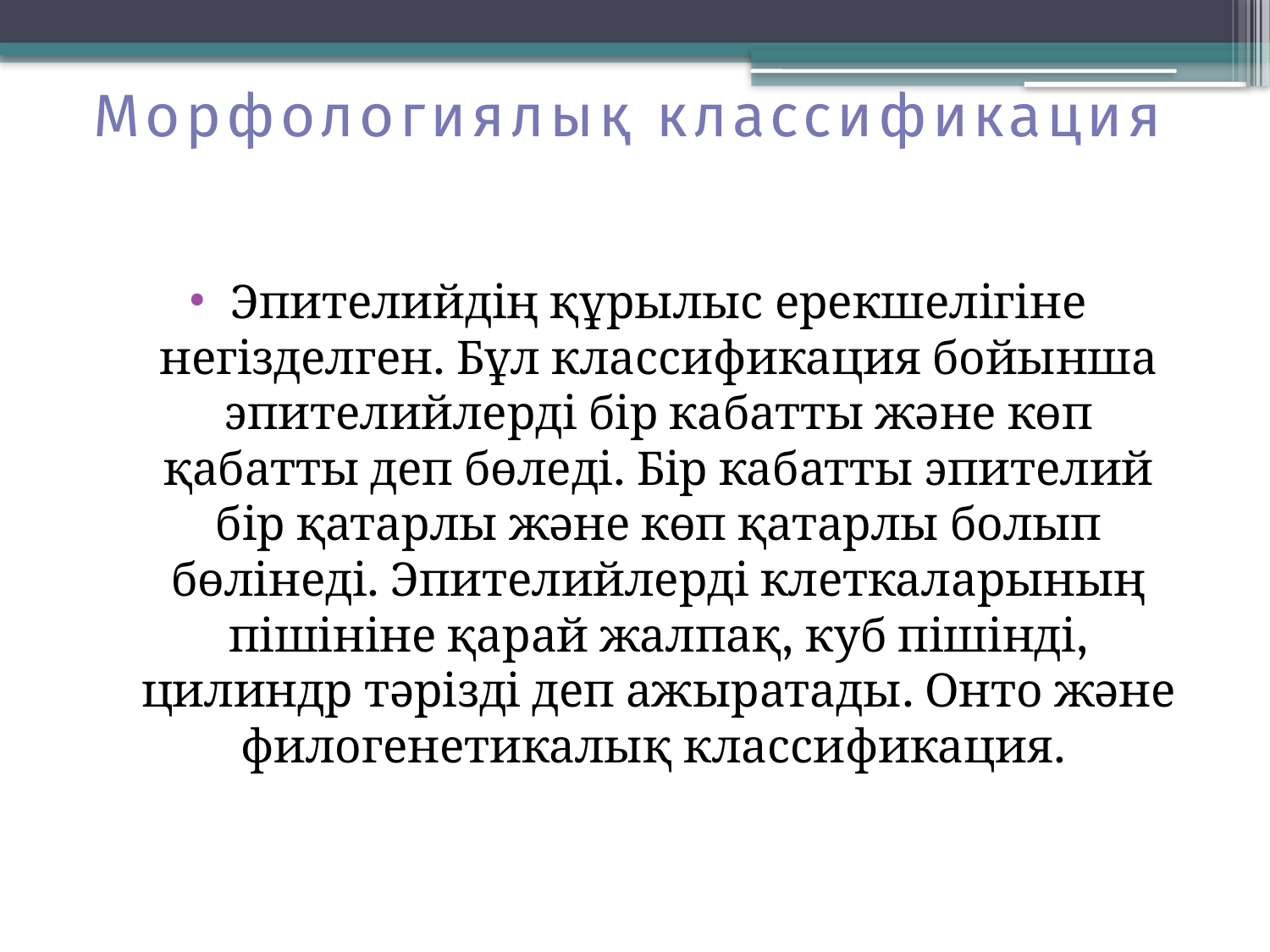

# Морфологиялық классификация

Эпителийдің құрылыс ерекшелігіне негізделген. Бұл классификация бойынша эпителийлерді бір кабатты және көп қабатты деп бөледі. Бір кабатты эпителий бір қатарлы және көп қатарлы болып бөлінеді. Эпителийлерді клеткаларының пішініне қарай жалпақ, куб пішінді, цилиндр тәрізді деп ажыратады. Онто және филогенетикалық классификация.